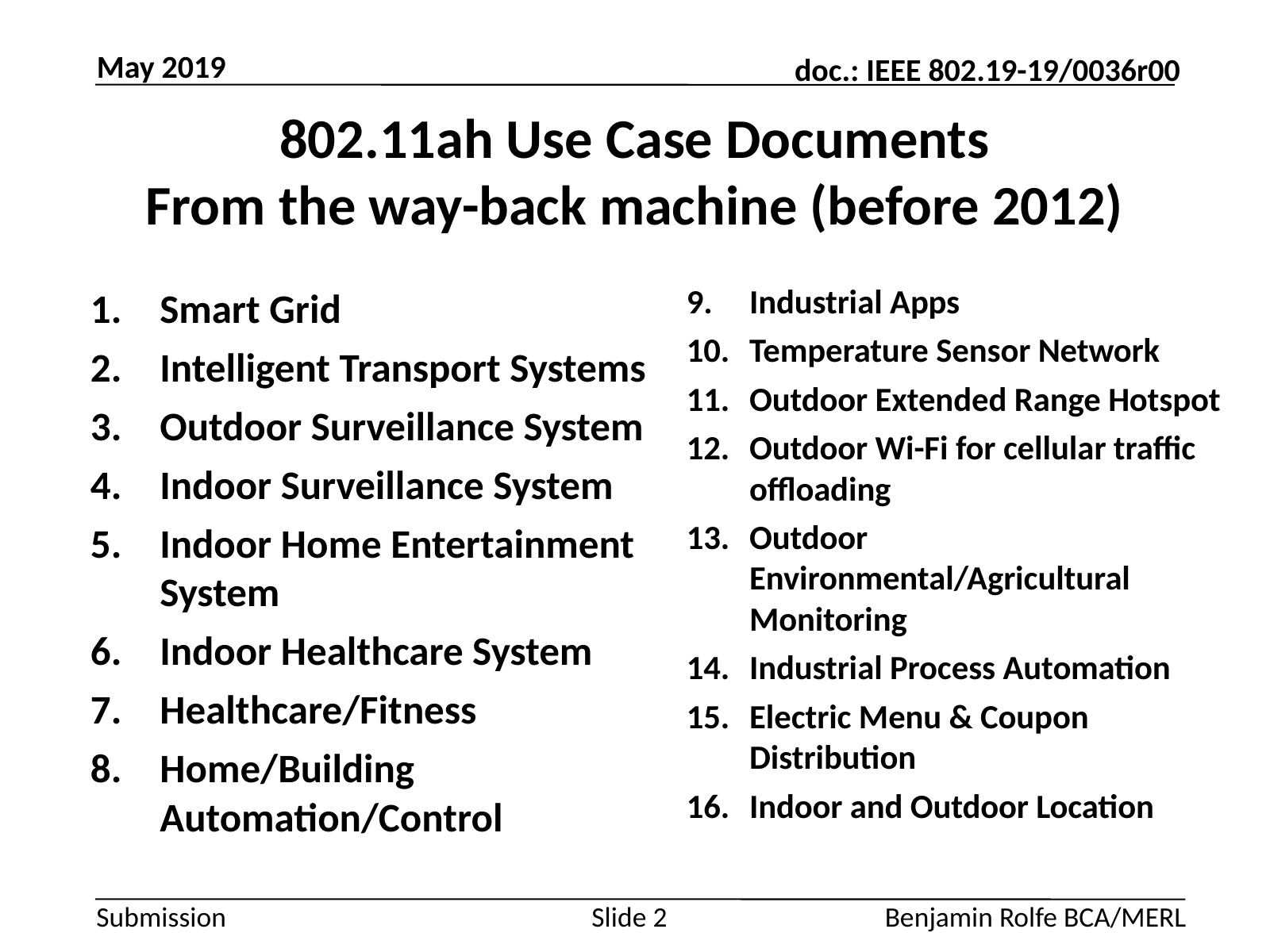

May 2019
# 802.11ah Use Case Documents From the way-back machine (before 2012)
Industrial Apps
Temperature Sensor Network
Outdoor Extended Range Hotspot
Outdoor Wi-Fi for cellular traffic offloading
Outdoor Environmental/Agricultural Monitoring
Industrial Process Automation
Electric Menu & Coupon Distribution
Indoor and Outdoor Location

Smart Grid
Intelligent Transport Systems
Outdoor Surveillance System
Indoor Surveillance System
Indoor Home Entertainment System
Indoor Healthcare System
Healthcare/Fitness
Home/Building Automation/Control

Slide 2
Benjamin Rolfe BCA/MERL